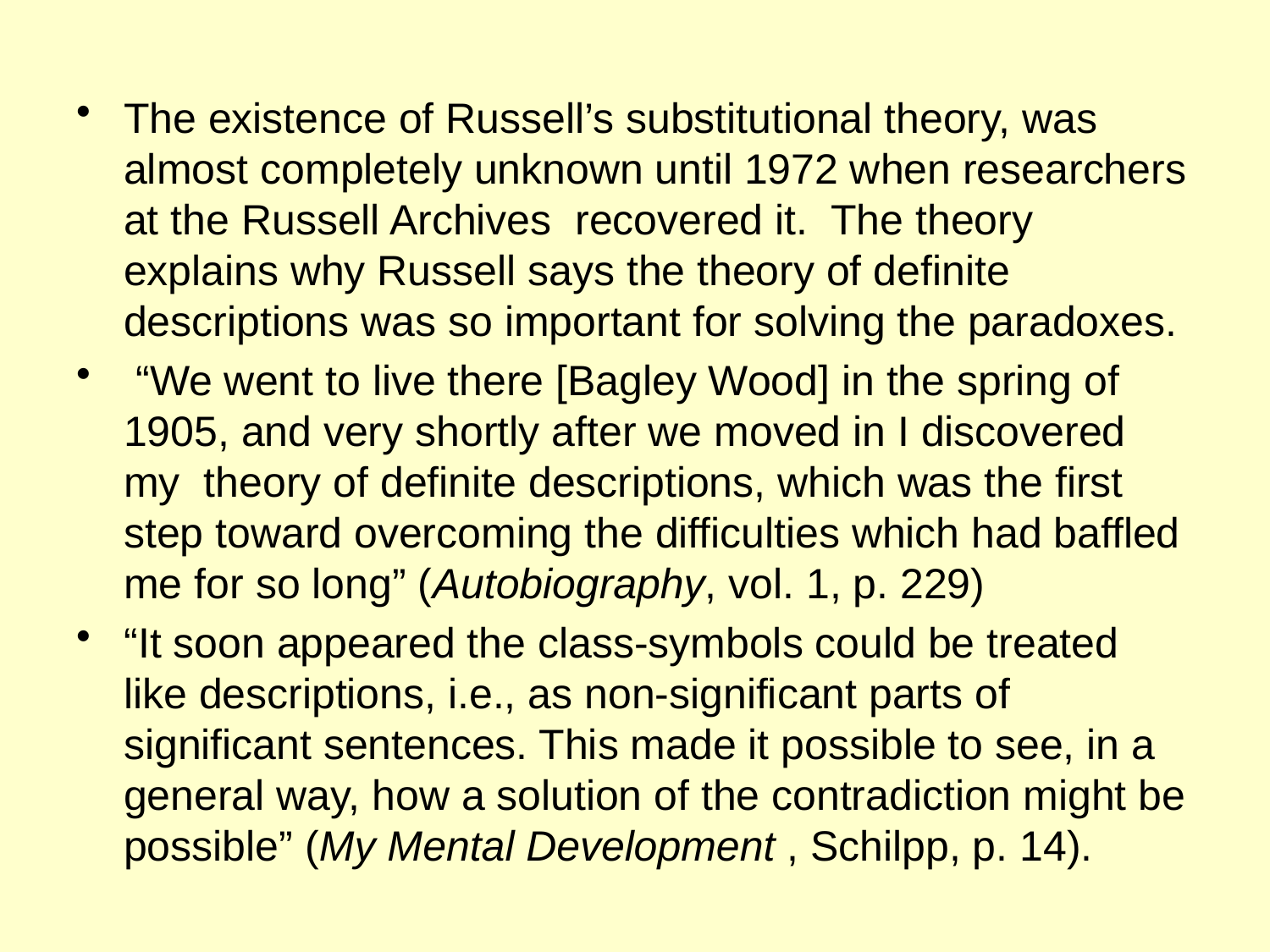

The existence of Russell’s substitutional theory, was almost completely unknown until 1972 when researchers at the Russell Archives  recovered it.  The theory explains why Russell says the theory of definite descriptions was so important for solving the paradoxes.
 “We went to live there [Bagley Wood] in the spring of 1905, and very shortly after we moved in I discovered my  theory of definite descriptions, which was the first step toward overcoming the difficulties which had baffled me for so long” (Autobiography, vol. 1, p. 229)
“It soon appeared the class-symbols could be treated like descriptions, i.e., as non-significant parts of significant sentences. This made it possible to see, in a general way, how a solution of the contradiction might be possible” (My Mental Development , Schilpp, p. 14).